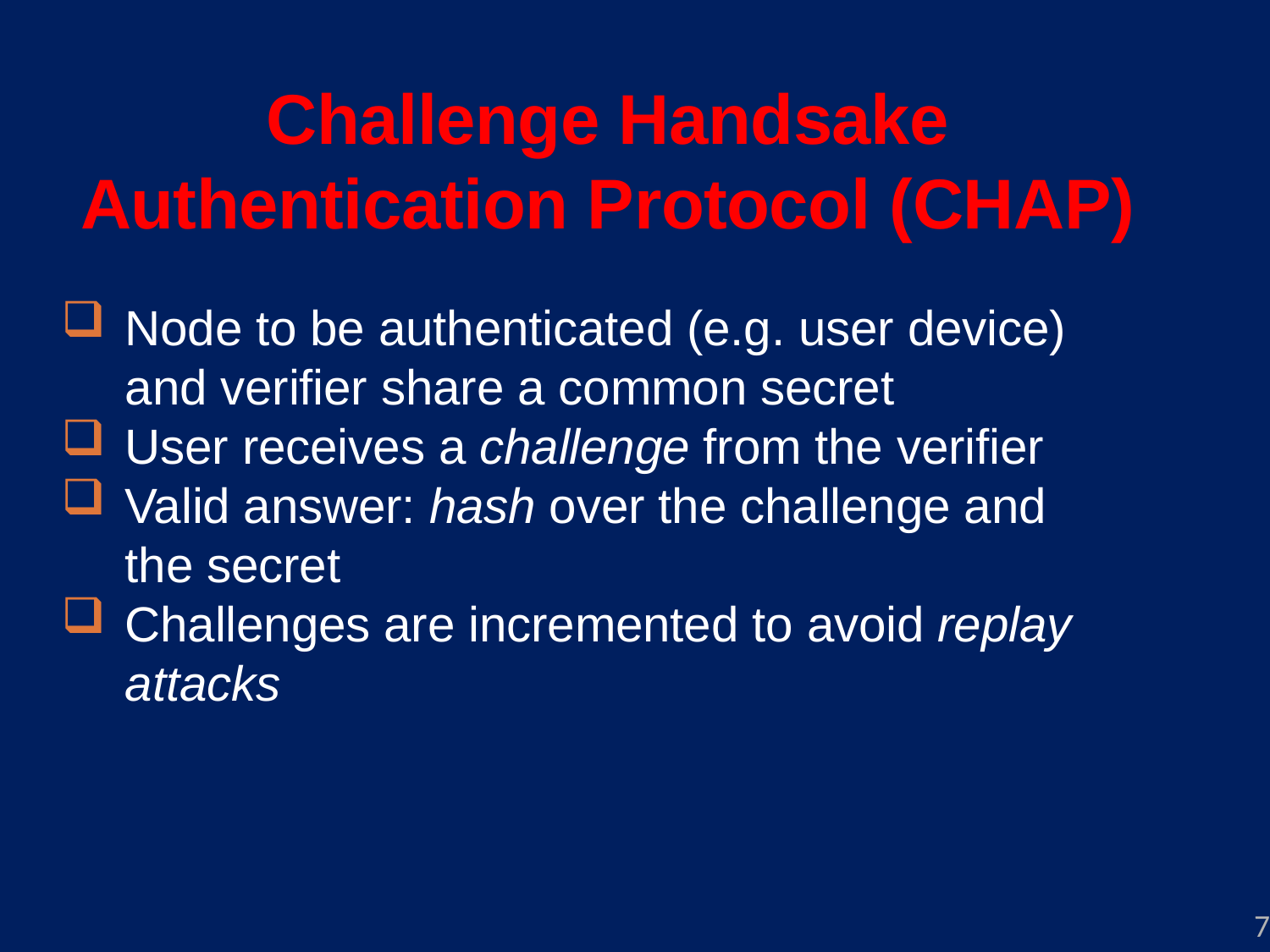

Challenge Handsake Authentication Protocol (CHAP)
Node to be authenticated (e.g. user device) and verifier share a common secret
User receives a challenge from the verifier
Valid answer: hash over the challenge and the secret
Challenges are incremented to avoid replay attacks
7